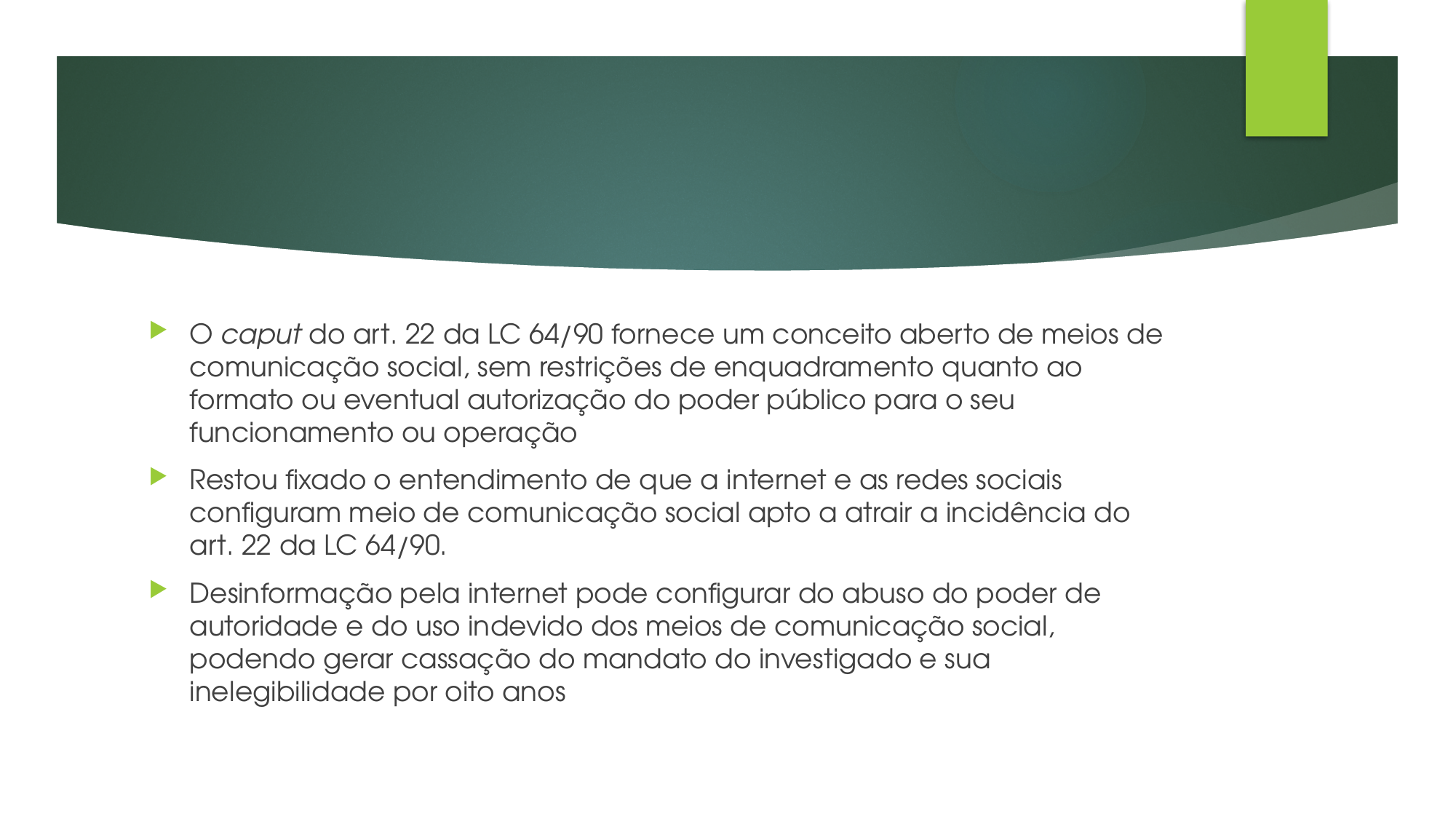

#
O caput do art. 22 da LC 64/90 fornece um conceito aberto de meios de comunicação social, sem restrições de enquadramento quanto ao formato ou eventual autorização do poder público para o seu funcionamento ou operação
Restou fixado o entendimento de que a internet e as redes sociais configuram meio de comunicação social apto a atrair a incidência do art. 22 da LC 64/90.
Desinformação pela internet pode configurar do abuso do poder de autoridade e do uso indevido dos meios de comunicação social, podendo gerar cassação do mandato do investigado e sua inelegibilidade por oito anos